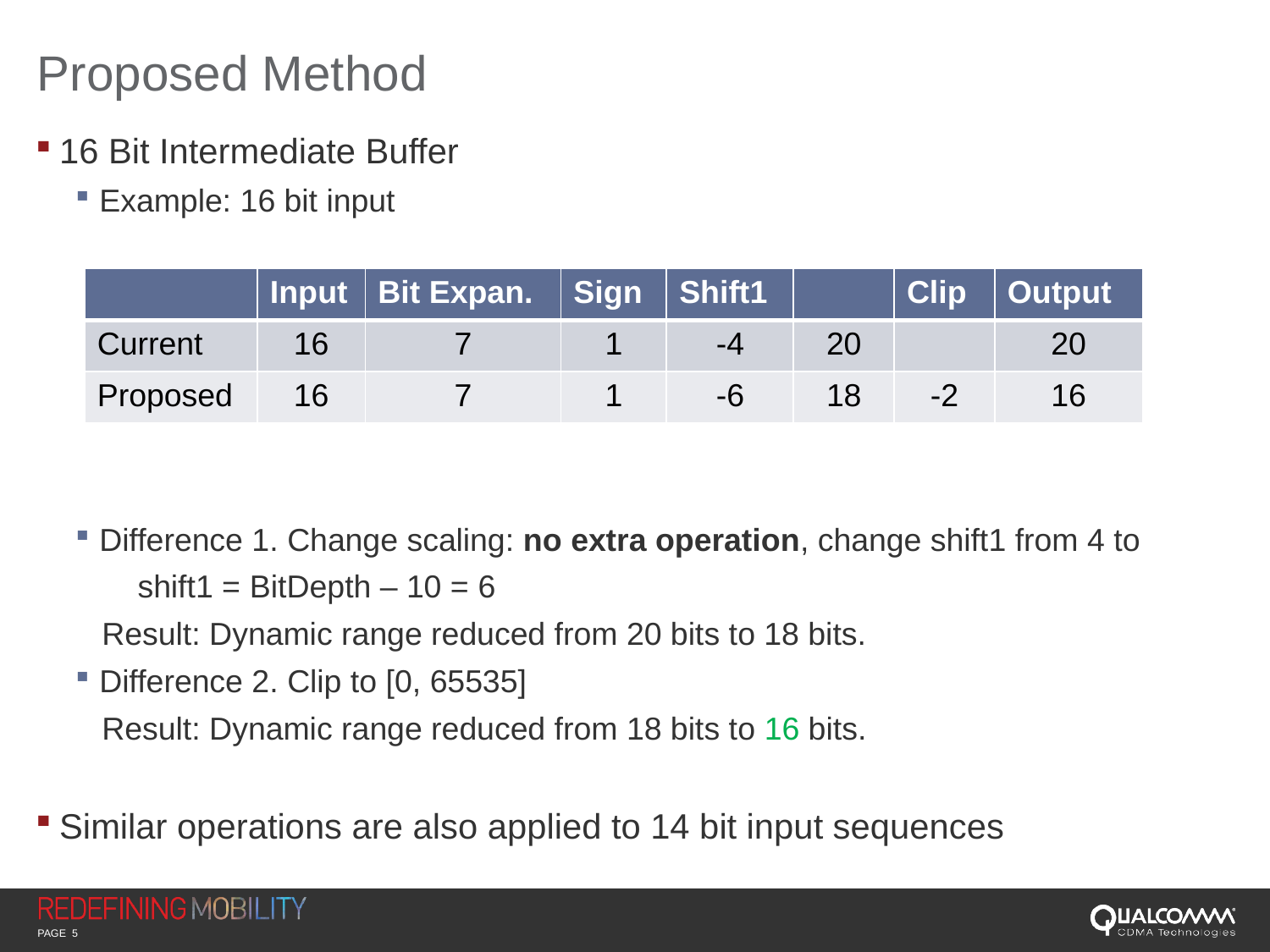

# Proposed Method
16 Bit Intermediate Buffer
Example: 16 bit input

Difference 1. Change scaling: no extra operation, change shift1 from 4 to
       shift1 = BitDepth – 10 = 6
   Result: Dynamic range reduced from 20 bits to 18 bits.
Difference 2. Clip to [0, 65535]
   Result: Dynamic range reduced from 18 bits to 16 bits.

Similar operations are also applied to 14 bit input sequences

|  | Input | Bit Expan. | Sign | Shift1 |  | Clip | Output |
| --- | --- | --- | --- | --- | --- | --- | --- |
| Current | 16 | 7 | 1 | -4 | 20 |  | 20 |
| Proposed | 16 | 7 | 1 | -6 | 18 | -2 | 16 |